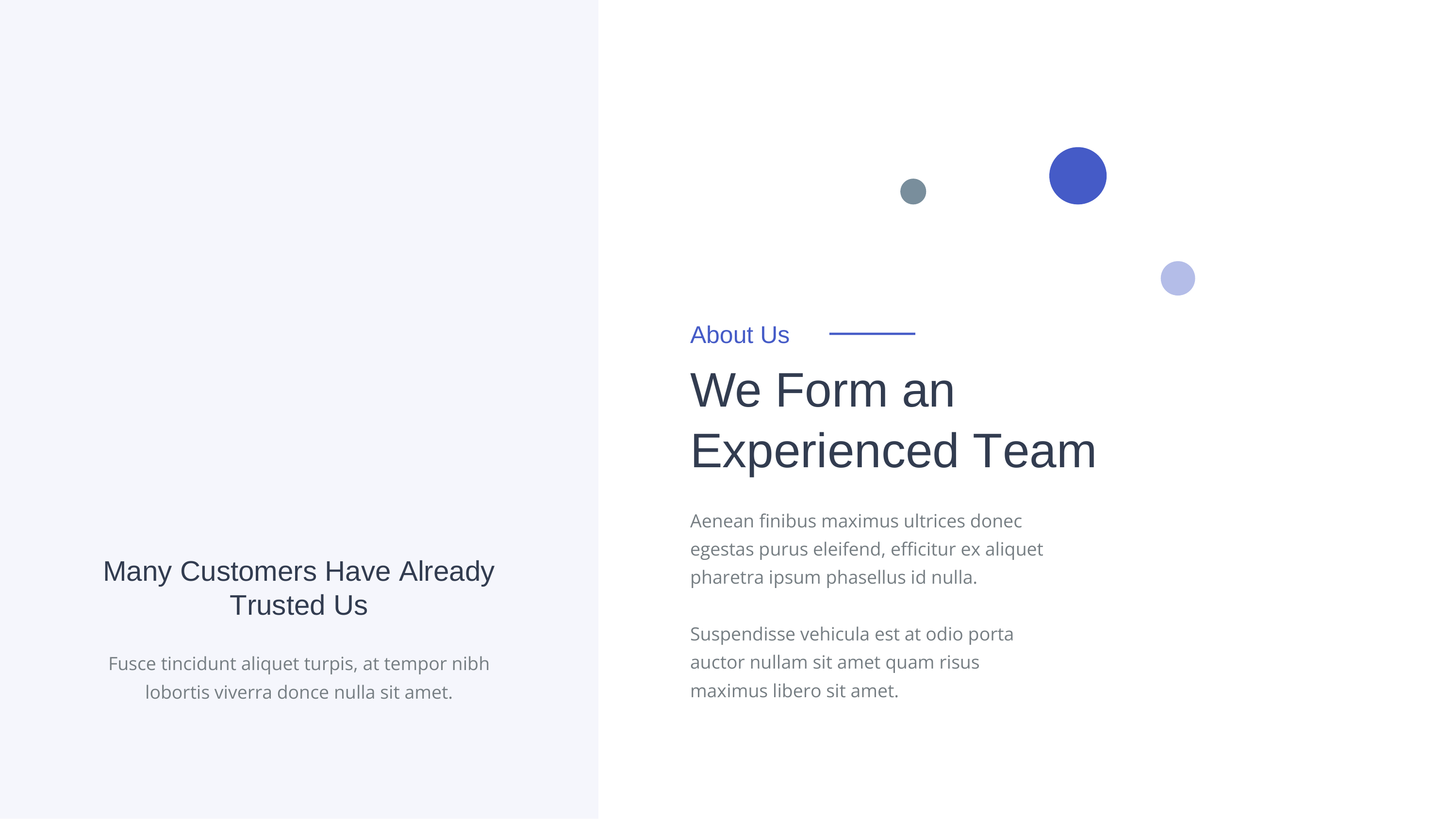

About Us

We Form an
Experienced Team

Aenean finibus maximus ultrices donec egestas purus eleifend, efficitur ex aliquet pharetra ipsum phasellus id nulla.

Suspendisse vehicula est at odio porta auctor nullam sit amet quam risus maximus libero sit amet.
Many Customers Have Already Trusted Us
Fusce tincidunt aliquet turpis, at tempor nibh lobortis viverra donce nulla sit amet.